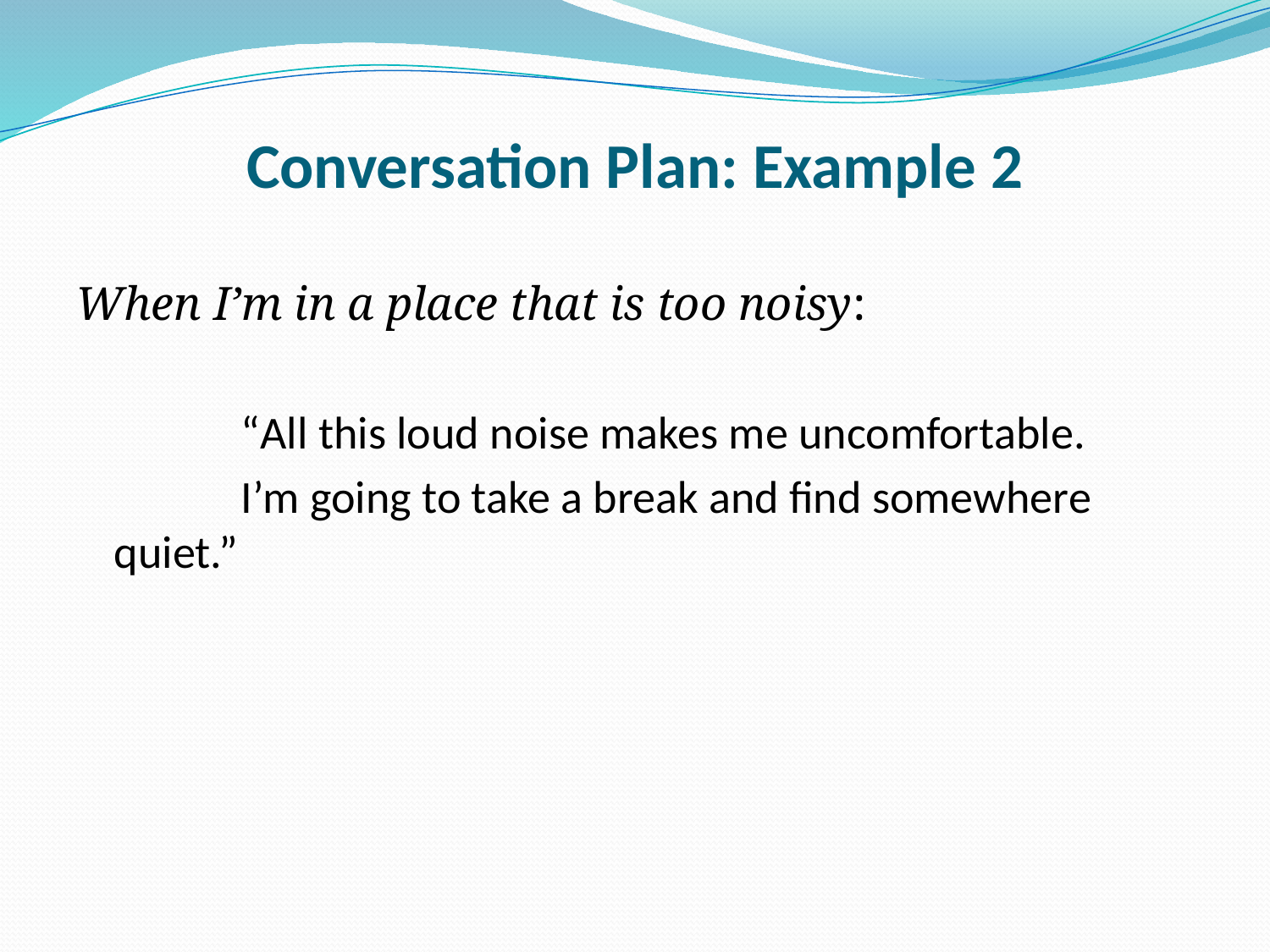

# Conversation Plan: Example 2
When I’m in a place that is too noisy:

		“All this loud noise makes me uncomfortable.
		I’m going to take a break and find somewhere quiet.”